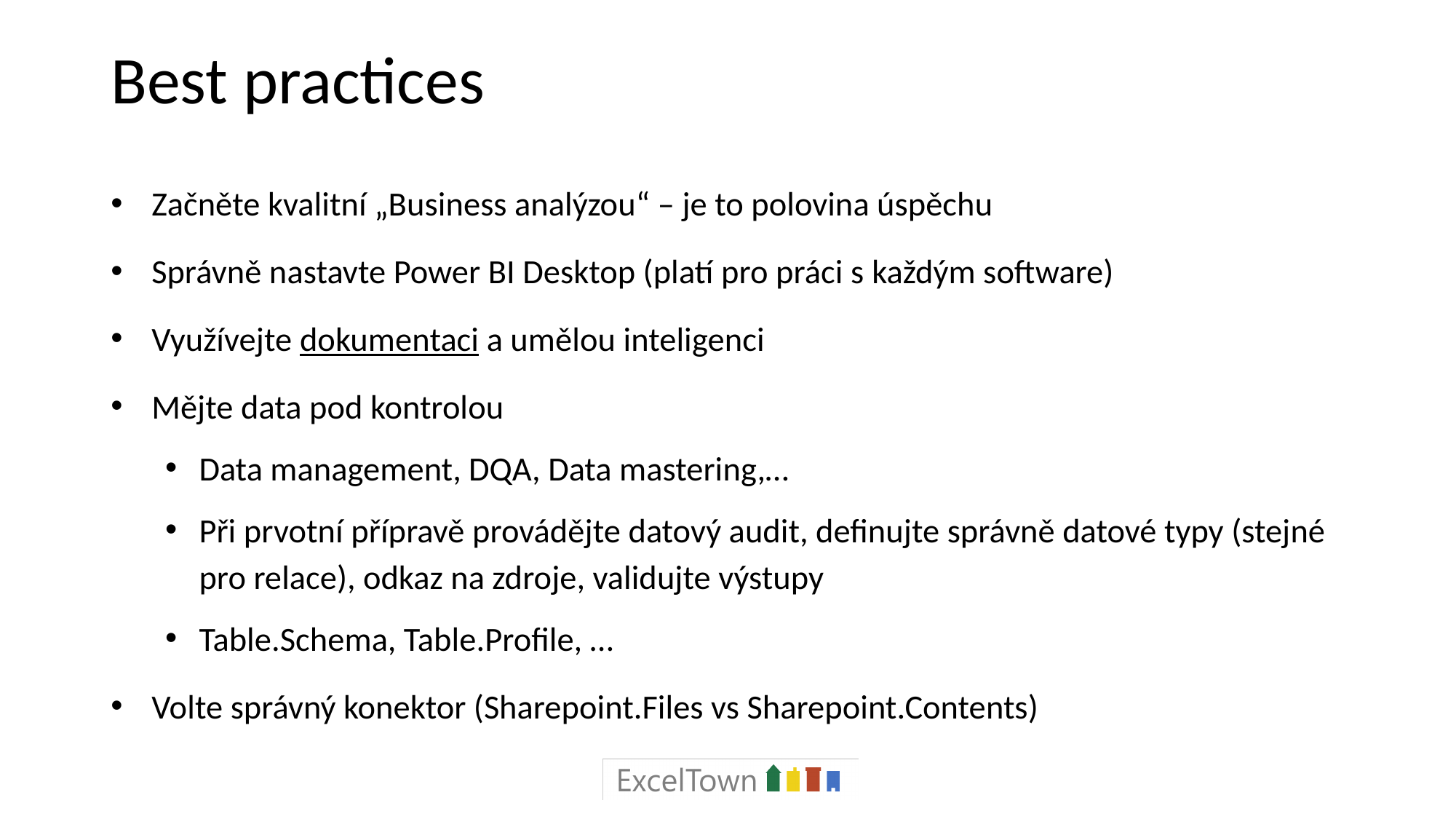

# Best practices
Začněte kvalitní „Business analýzou“ – je to polovina úspěchu
Správně nastavte Power BI Desktop (platí pro práci s každým software)
Využívejte dokumentaci a umělou inteligenci
Mějte data pod kontrolou
Data management, DQA, Data mastering,…
Při prvotní přípravě provádějte datový audit, definujte správně datové typy (stejné pro relace), odkaz na zdroje, validujte výstupy
Table.Schema, Table.Profile, …
Volte správný konektor (Sharepoint.Files vs Sharepoint.Contents)